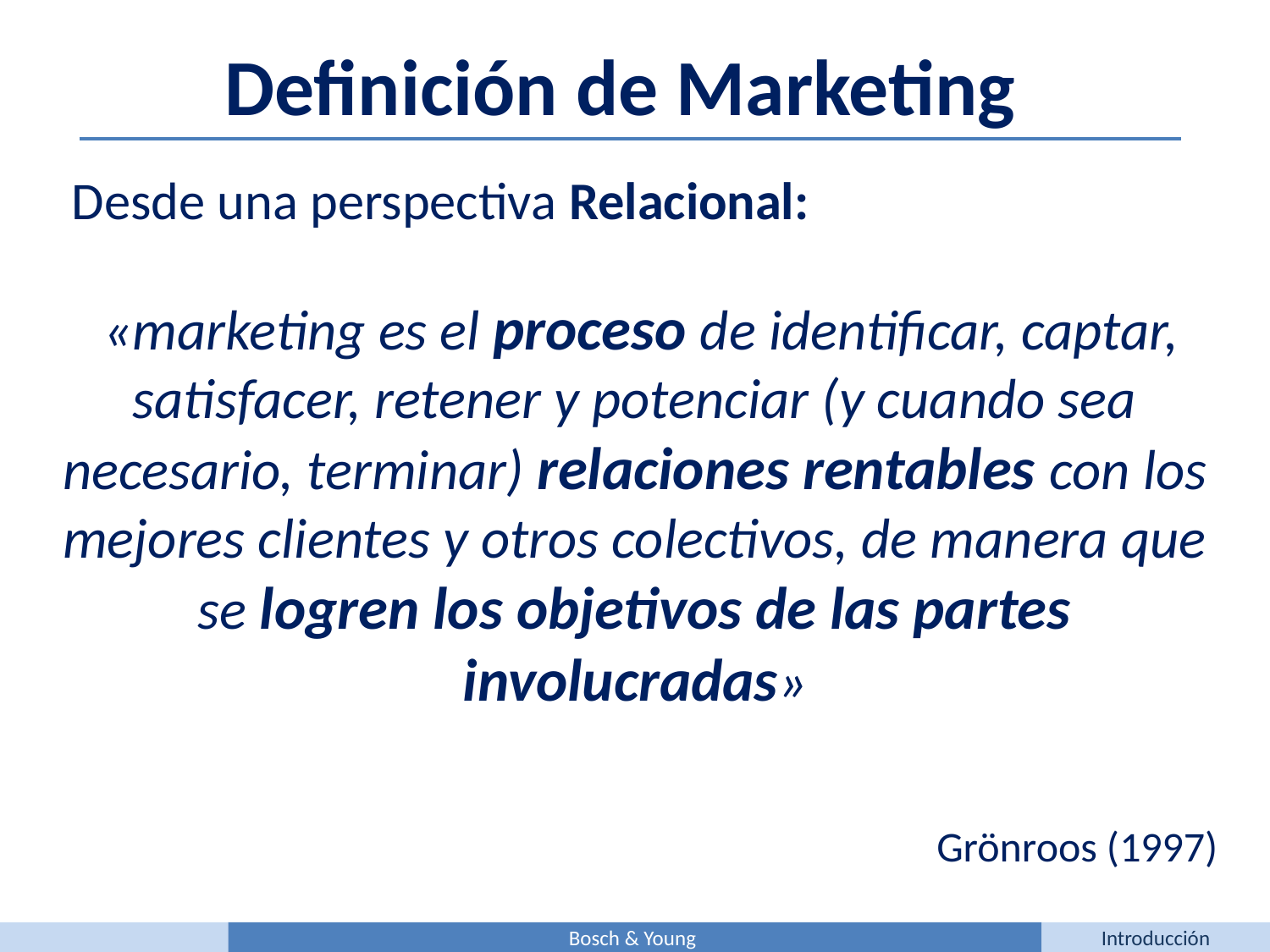

Definición de Marketing
Desde una perspectiva Relacional:
 «marketing es el proceso de identificar, captar, satisfacer, retener y potenciar (y cuando sea necesario, terminar) relaciones rentables con los mejores clientes y otros colectivos, de manera que se logren los objetivos de las partes involucradas»
Grönroos (1997)

Bosch & Young
Introducción